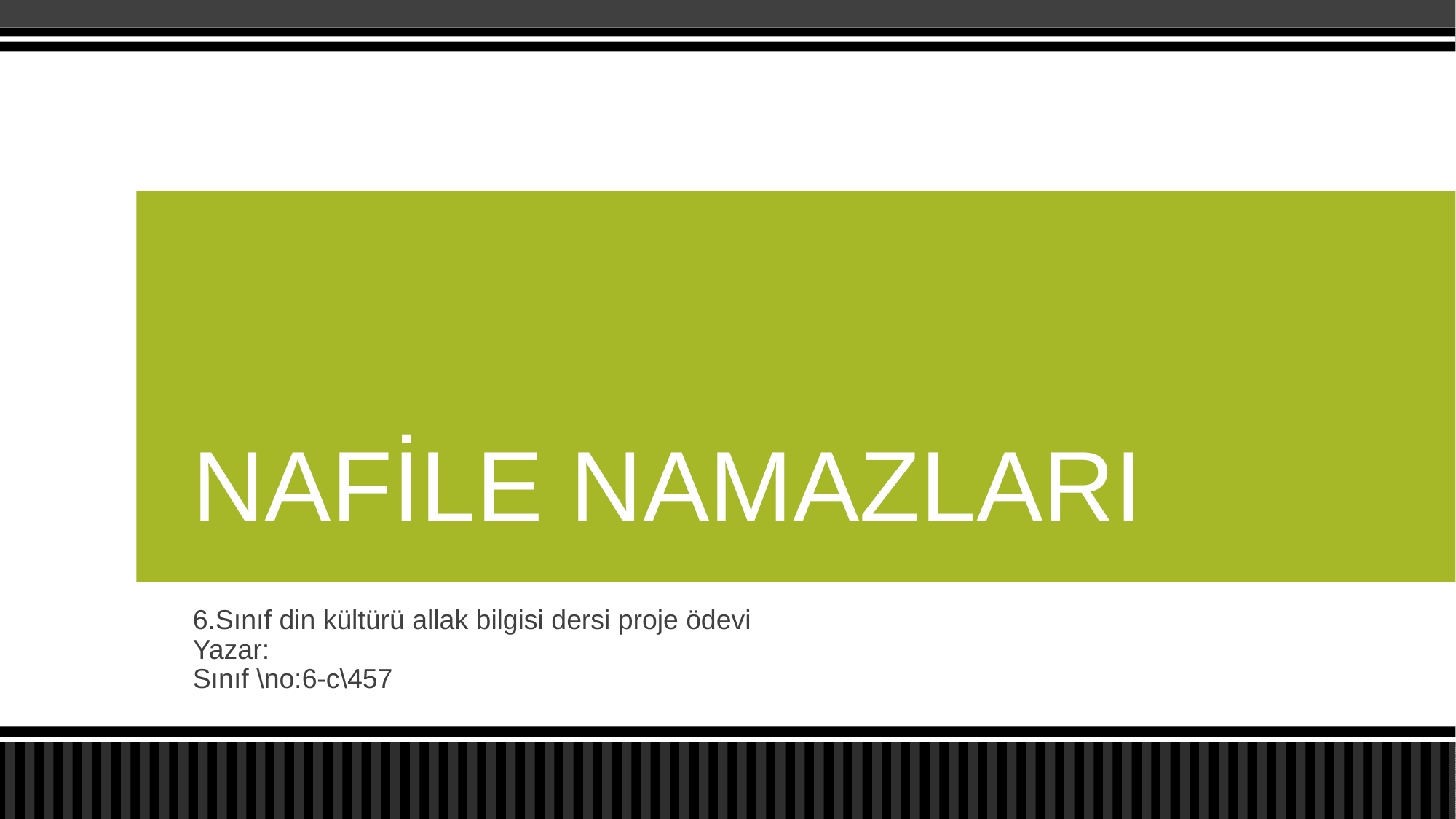

# NAFİLE NAMAZLARI
6.Sınıf din kültürü allak bilgisi dersi proje ödevi
Yazar:
Sınıf \no:6-c\457